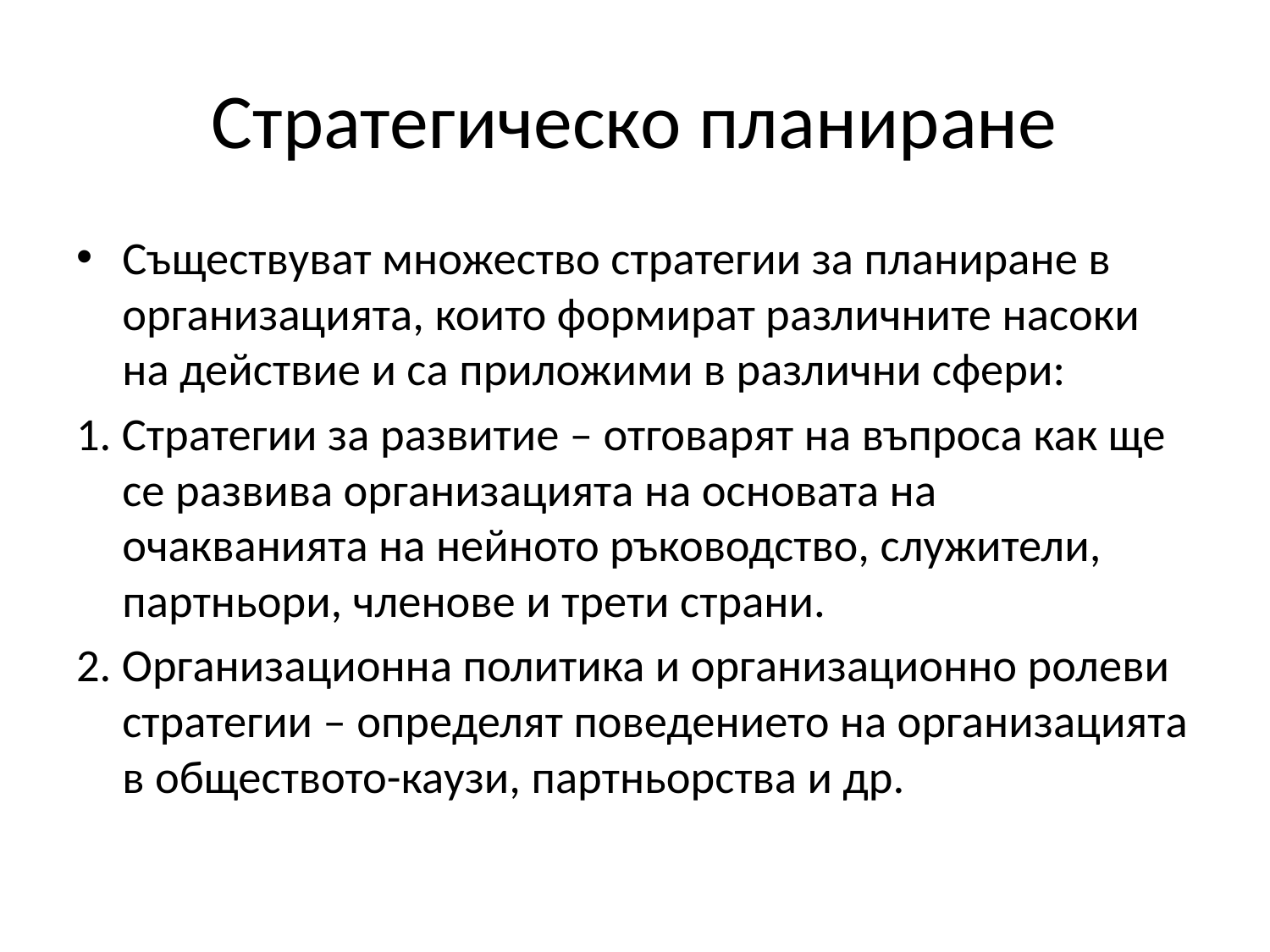

# Стратегическо планиране
Съществуват множество стратегии за планиране в организацията, които формират различните насоки на действие и са приложими в различни сфери:
1. Стратегии за развитие – отговарят на въпроса как ще се развива организацията на основата на очакванията на нейното ръководство, служители, партньори, членове и трети страни.
2. Организационна политика и организационно ролеви стратегии – определят поведението на организацията в обществото-каузи, партньорства и др.